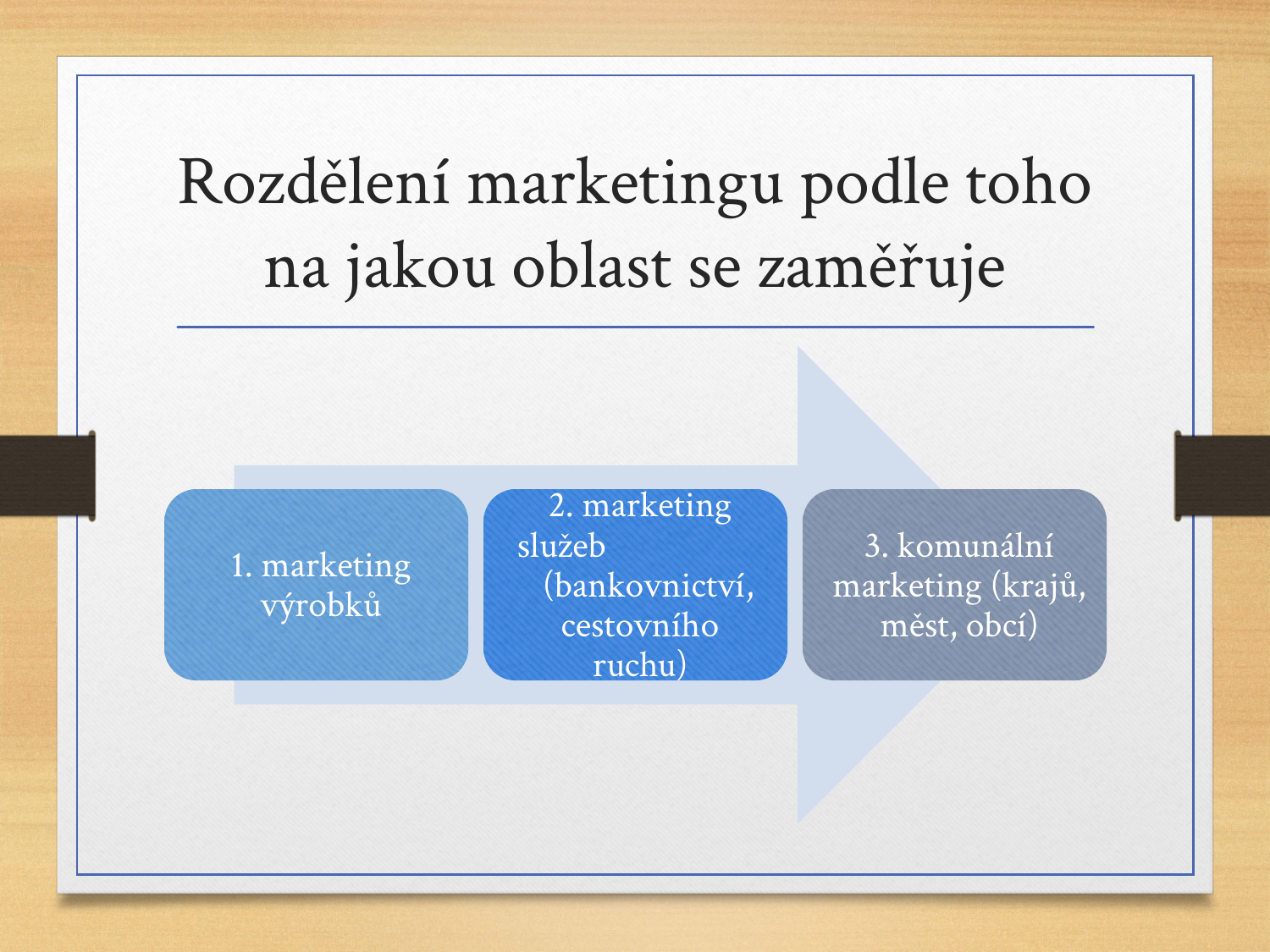

# Rozdělení marketingu podle toho na jakou oblast se zaměřuje
1. marketing výrobků
2. marketing služeb                      (bankovnictví, cestovního ruchu)
3. komunální marketing (krajů, měst, obcí)